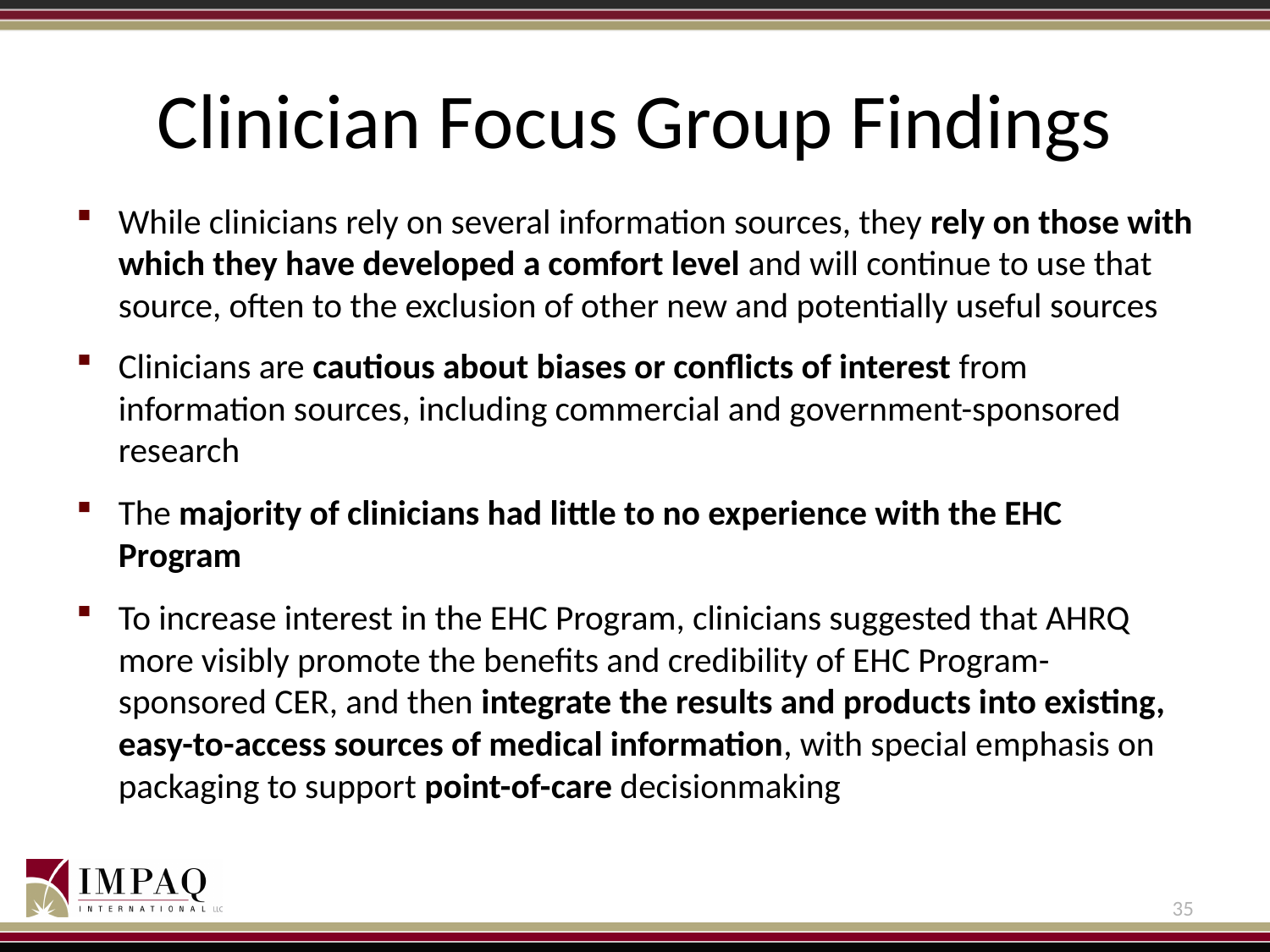

# Clinician Focus Group Findings

While clinicians rely on several information sources, they rely on those with which they have developed a comfort level and will continue to use that source, often to the exclusion of other new and potentially useful sources

Clinicians are cautious about biases or conflicts of interest from information sources, including commercial and government-sponsored research

The majority of clinicians had little to no experience with the EHC Program

To increase interest in the EHC Program, clinicians suggested that AHRQ more visibly promote the benefits and credibility of EHC Program-sponsored CER, and then integrate the results and products into existing, easy-to-access sources of medical information, with special emphasis on packaging to support point-of-care decisionmaking

35